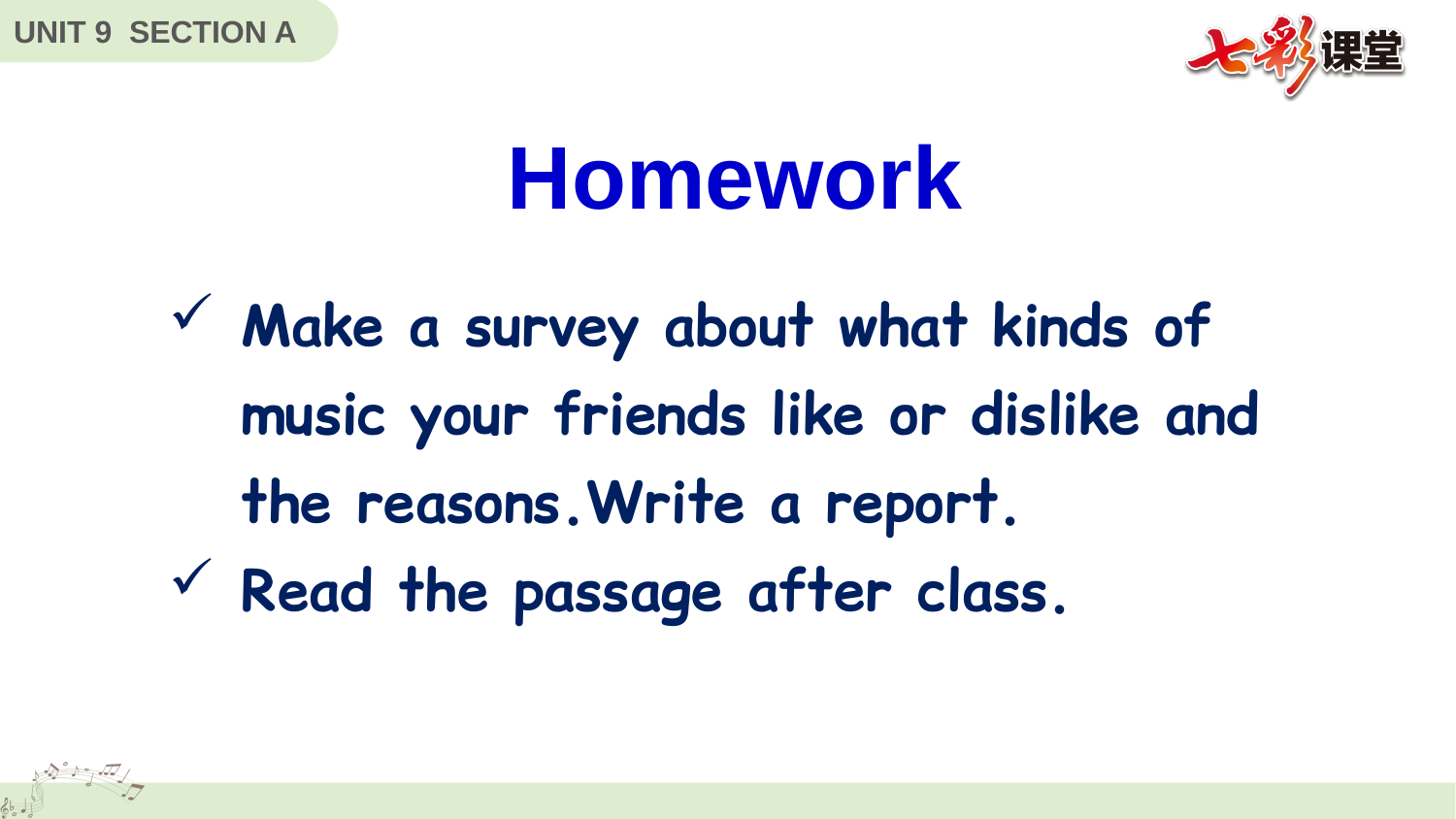

Homework
Make a survey about what kinds of music your friends like or dislike and the reasons.Write a report.
Read the passage after class.